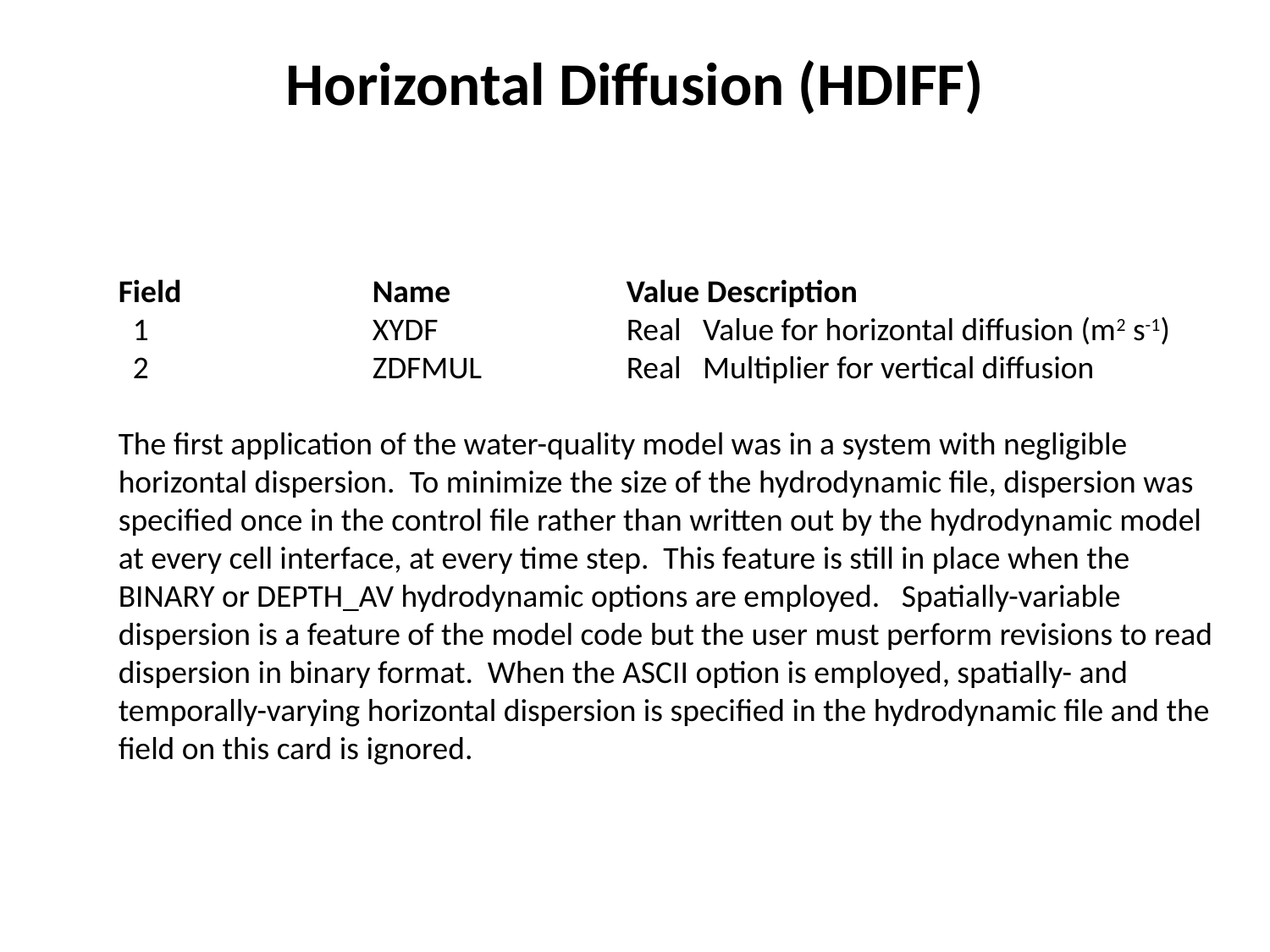

# Horizontal Diffusion (HDIFF)
Field		Name		Value Description
  1		XYDF		Real   Value for horizontal diffusion (m2 s-1)
  2		ZDFMUL		Real   Multiplier for vertical diffusion

The first application of the water-quality model was in a system with negligible horizontal dispersion.  To minimize the size of the hydrodynamic file, dispersion was specified once in the control file rather than written out by the hydrodynamic model at every cell interface, at every time step.  This feature is still in place when the BINARY or DEPTH_AV hydrodynamic options are employed.   Spatially-variable dispersion is a feature of the model code but the user must perform revisions to read dispersion in binary format.  When the ASCII option is employed, spatially- and temporally-varying horizontal dispersion is specified in the hydrodynamic file and the field on this card is ignored.